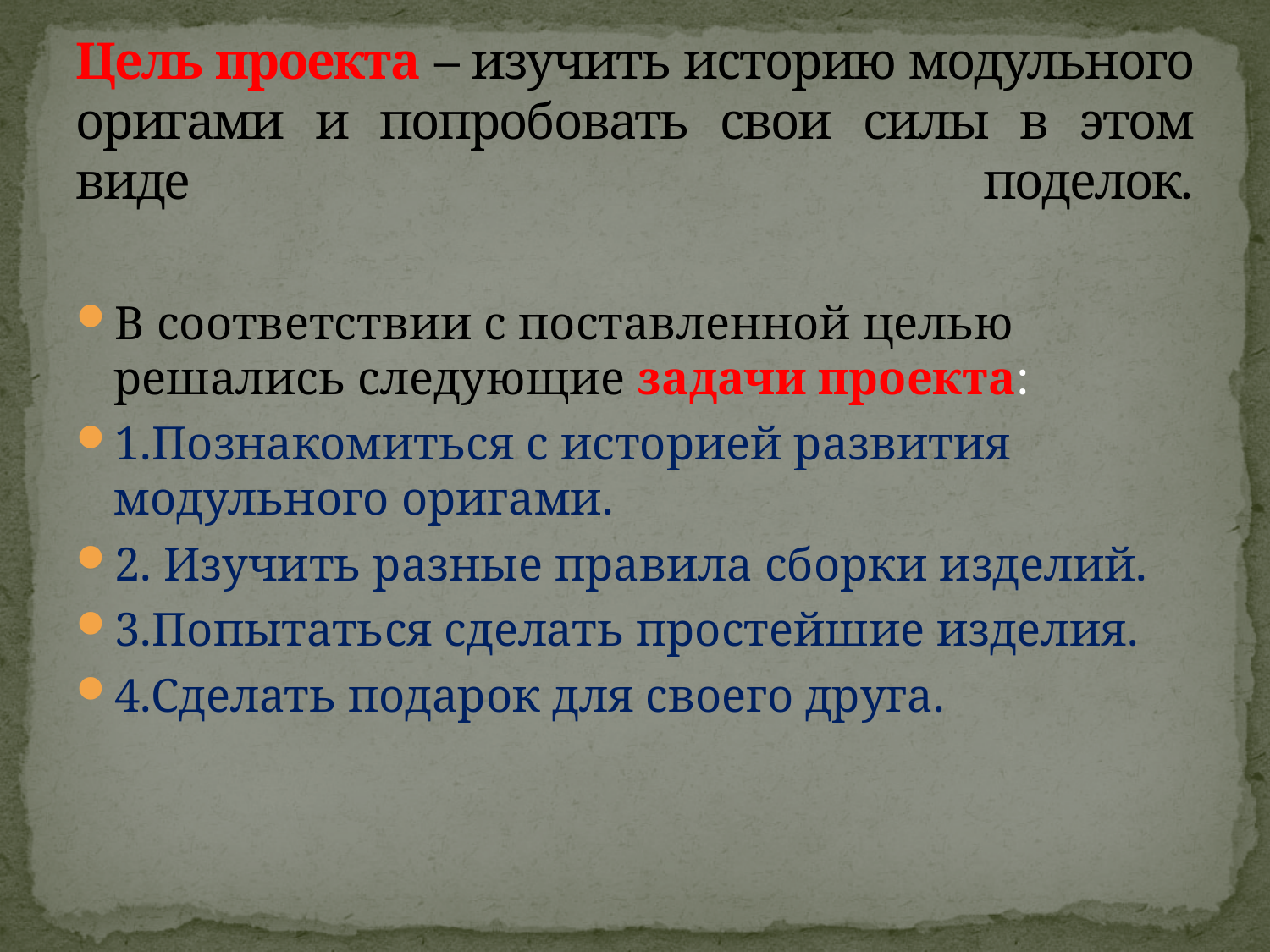

# Цель проекта – изучить историю модульного оригами и попробовать свои силы в этом виде поделок.
В соответствии с поставленной целью решались следующие задачи проекта:
1.Познакомиться с историей развития модульного оригами.
2. Изучить разные правила сборки изделий.
3.Попытаться сделать простейшие изделия.
4.Сделать подарок для своего друга.